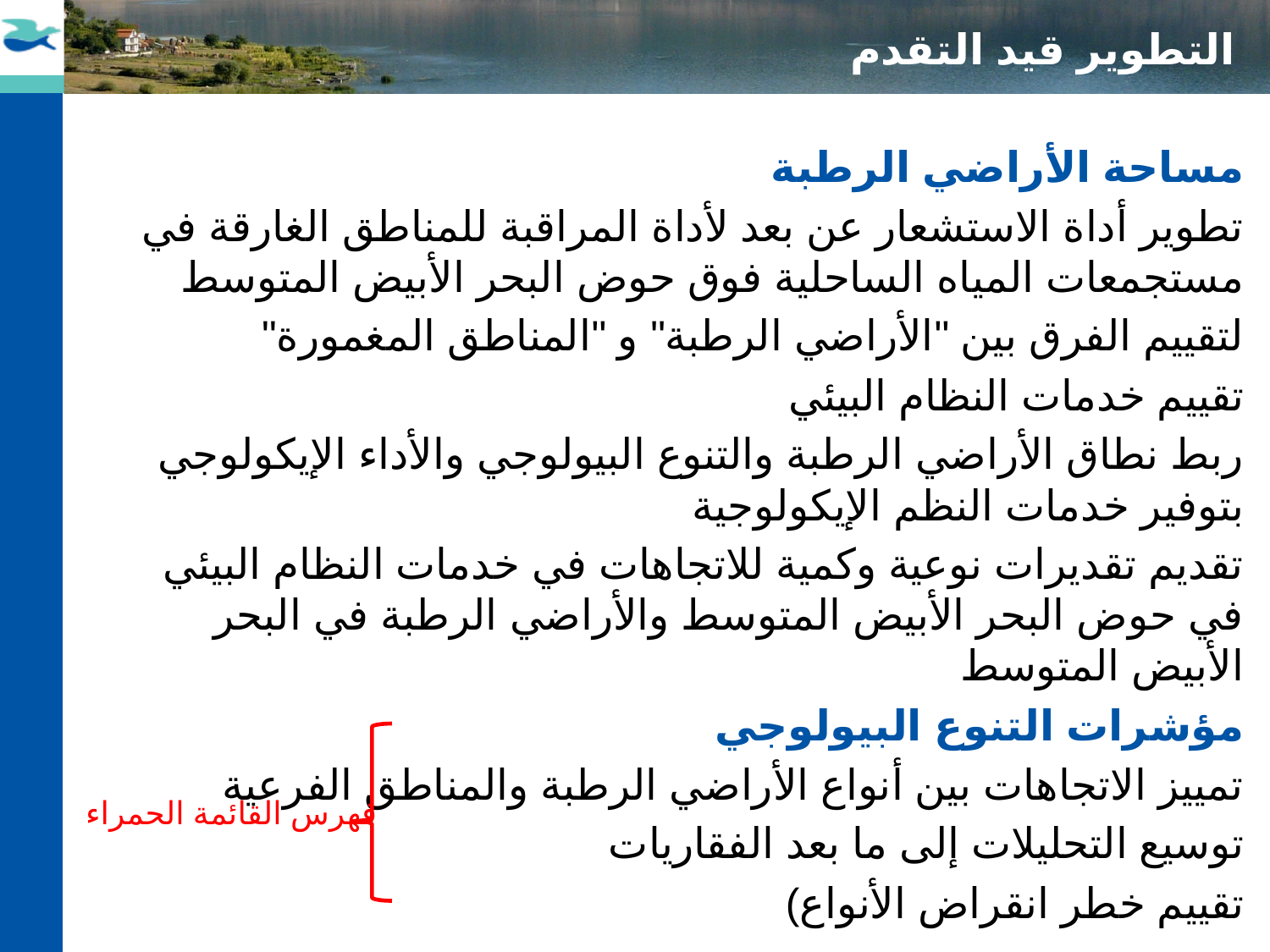

# التطوير قيد التقدم
مساحة الأراضي الرطبة
تطوير أداة الاستشعار عن بعد لأداة المراقبة للمناطق الغارقة في مستجمعات المياه الساحلية فوق حوض البحر الأبيض المتوسط
لتقييم الفرق بين "الأراضي الرطبة" و "المناطق المغمورة"
تقييم خدمات النظام البيئي
ربط نطاق الأراضي الرطبة والتنوع البيولوجي والأداء الإيكولوجي بتوفير خدمات النظم الإيكولوجية
تقديم تقديرات نوعية وكمية للاتجاهات في خدمات النظام البيئي في حوض البحر الأبيض المتوسط والأراضي الرطبة في البحر الأبيض المتوسط
مؤشرات التنوع البيولوجي
تمييز الاتجاهات بين أنواع الأراضي الرطبة والمناطق الفرعية
توسيع التحليلات إلى ما بعد الفقاريات
تقييم خطر انقراض الأنواع)

فهرس القائمة الحمراء